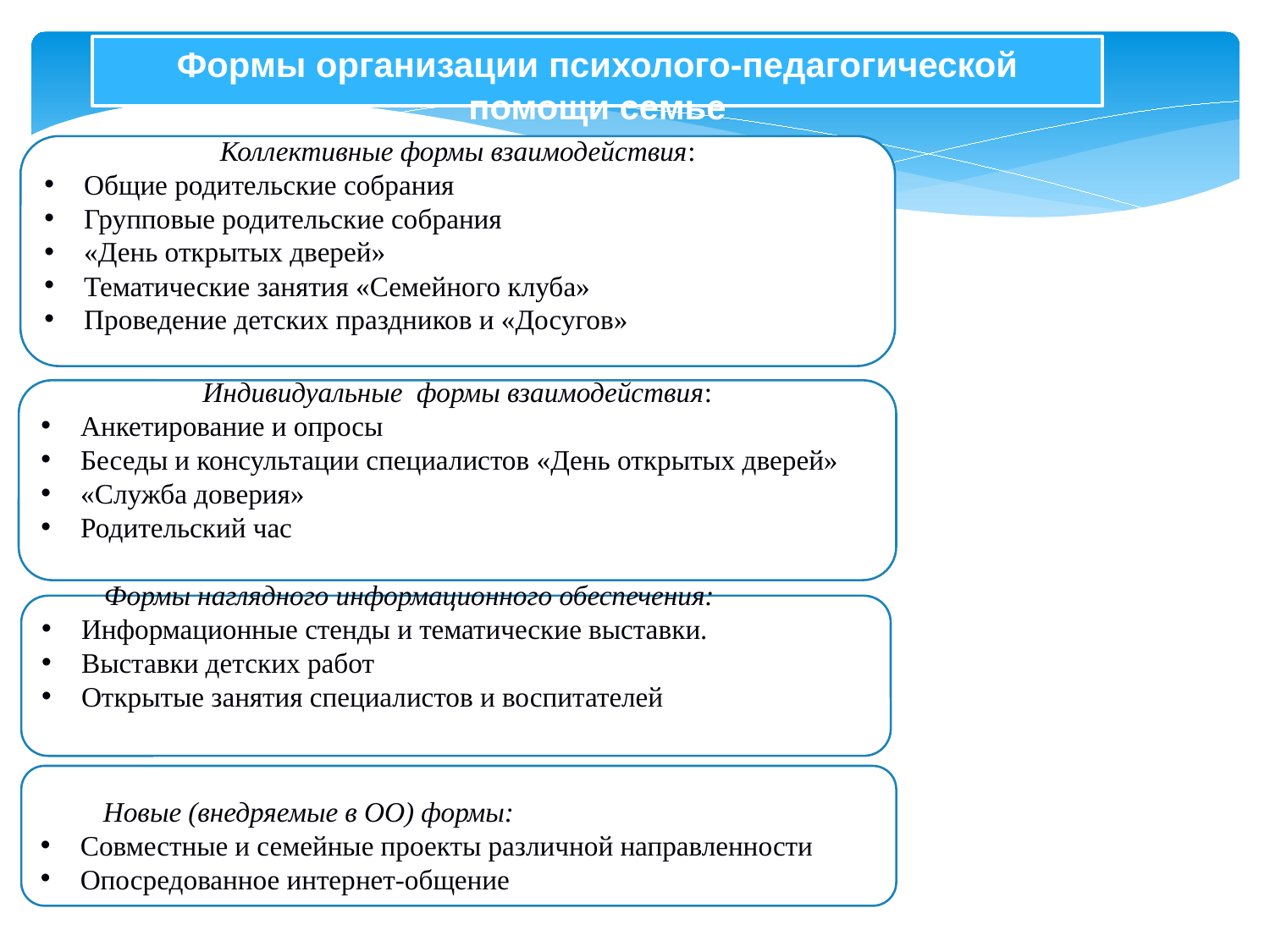

Формы организации психолого-педагогической помощи семье

Коллективные формы взаимодействия:
Общие родительские собрания
Групповые родительские собрания
«День открытых дверей»
Тематические занятия «Семейного клуба»
Проведение детских праздников и «Досугов»

Индивидуальные  формы взаимодействия:
Анкетирование и опросы
Беседы и консультации специалистов «День открытых дверей»
«Служба доверия»
Родительский час

Формы наглядного информационного обеспечения:
Информационные стенды и тематические выставки.
Выставки детских работ
Открытые занятия специалистов и воспитателей

Новые (внедряемые в ОО) формы:
Совместные и семейные проекты различной направленности
Опосредованное интернет-общение